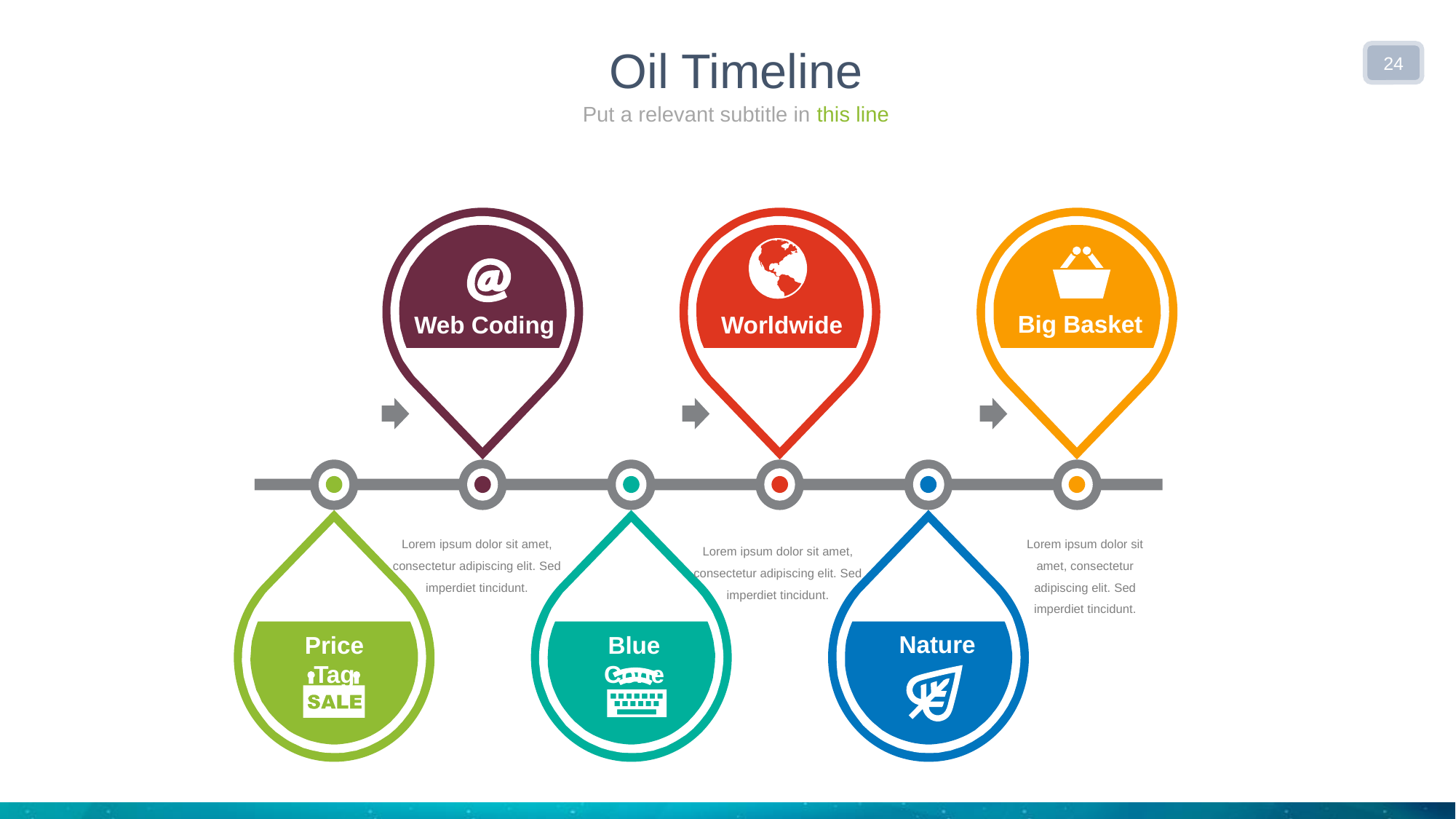

Oil Timeline
24
Put a relevant subtitle in this line

Big Basket
Web Coding
Worldwide
Lorem ipsum dolor sit amet, consectetur adipiscing elit. Sed imperdiet tincidunt.
Lorem ipsum dolor sit amet, consectetur adipiscing elit. Sed imperdiet tincidunt.
Lorem ipsum dolor sit amet, consectetur adipiscing elit. Sed imperdiet tincidunt.
Nature
Price Tag
Blue Cone